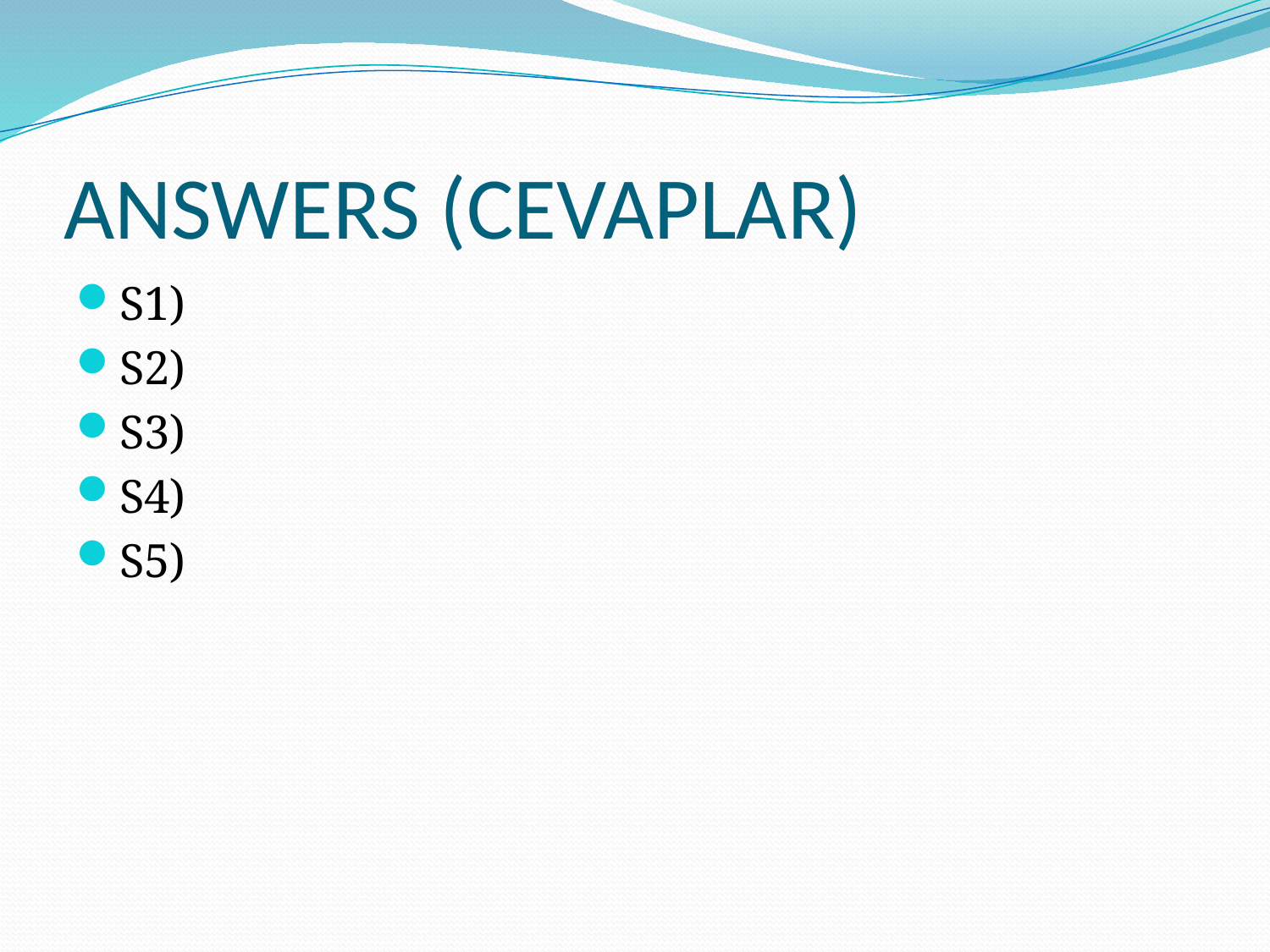

# ANSWERS (CEVAPLAR)
S1)
S2)
S3)
S4)
S5)